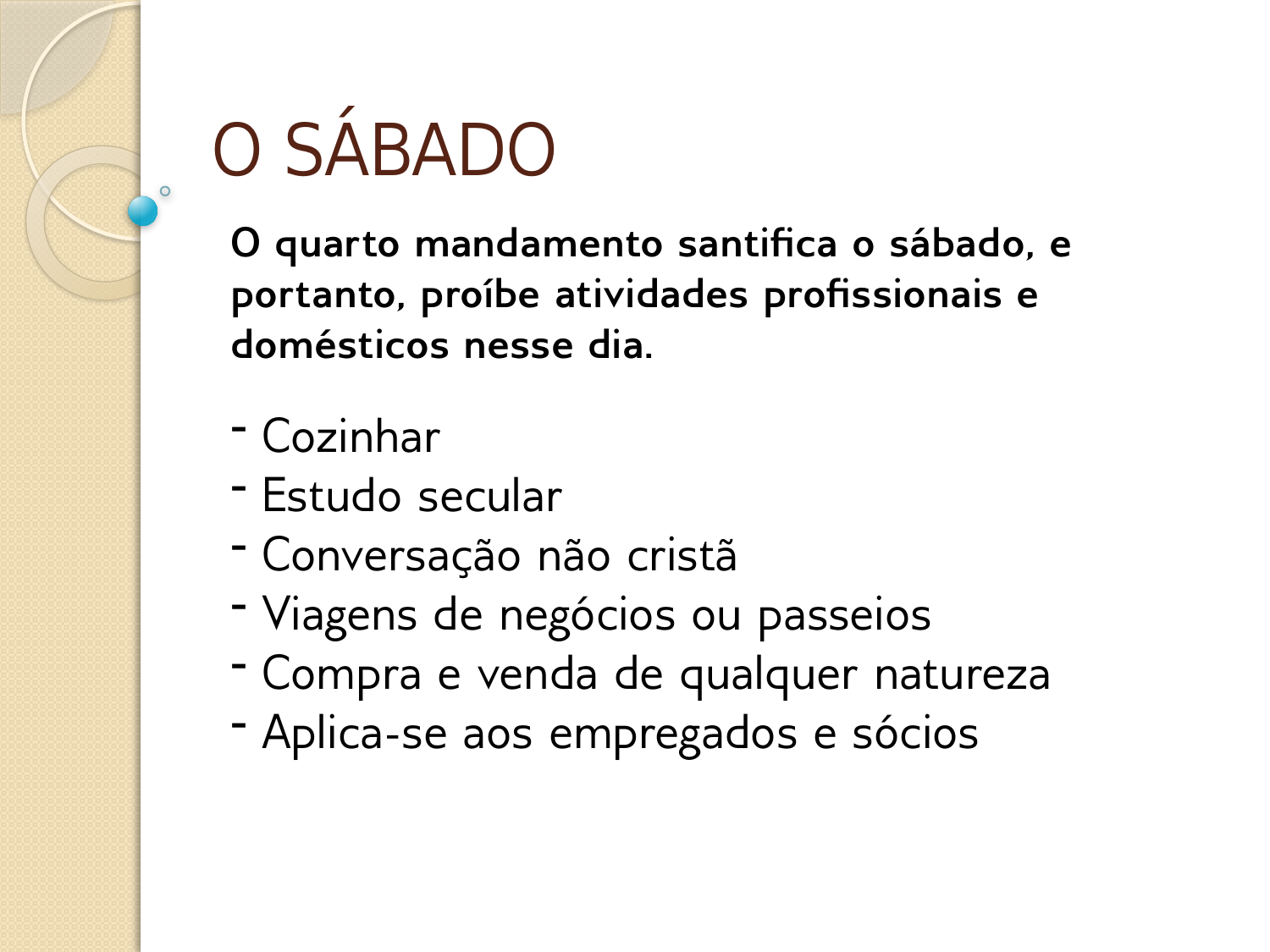

O SÁBADO
O quarto mandamento santifica o sábado, e portanto, proíbe atividades profissionais e domésticos nesse dia.
 Cozinhar
 Estudo secular
 Conversação não cristã
 Viagens de negócios ou passeios
 Compra e venda de qualquer natureza
 Aplica-se aos empregados e sócios